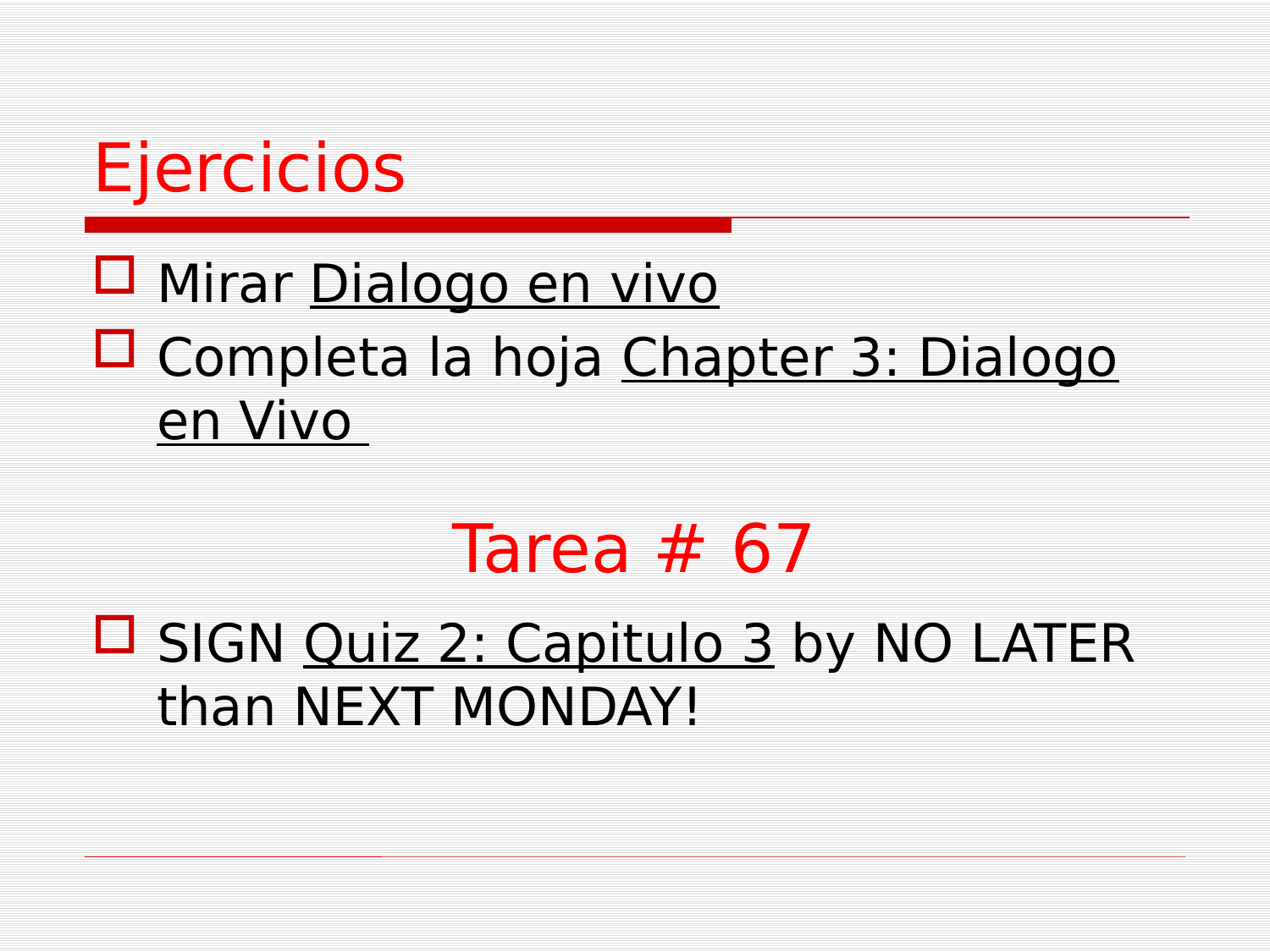

# Ejercicios
Mirar Dialogo en vivo
Completa la hoja Chapter 3: Dialogo en Vivo

SIGN Quiz 2: Capitulo 3 by NO LATER than NEXT MONDAY!

Tarea # 67